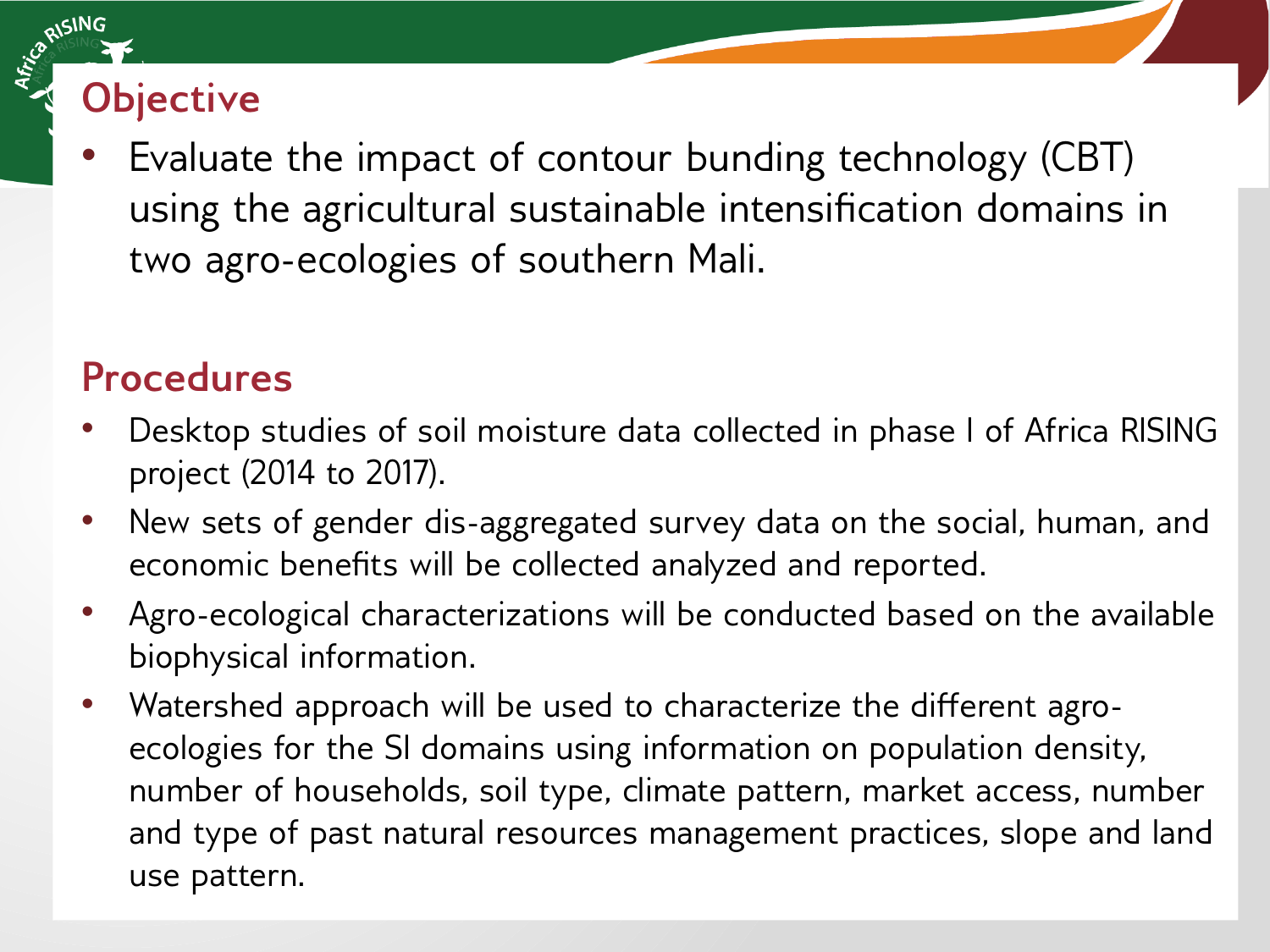

Objective
Evaluate the impact of contour bunding technology (CBT) using the agricultural sustainable intensification domains in two agro-ecologies of southern Mali.

Procedures
Desktop studies of soil moisture data collected in phase I of Africa RISING project (2014 to 2017).
New sets of gender dis-aggregated survey data on the social, human, and economic benefits will be collected analyzed and reported.
Agro-ecological characterizations will be conducted based on the available biophysical information.
Watershed approach will be used to characterize the different agro-ecologies for the SI domains using information on population density, number of households, soil type, climate pattern, market access, number and type of past natural resources management practices, slope and land use pattern.